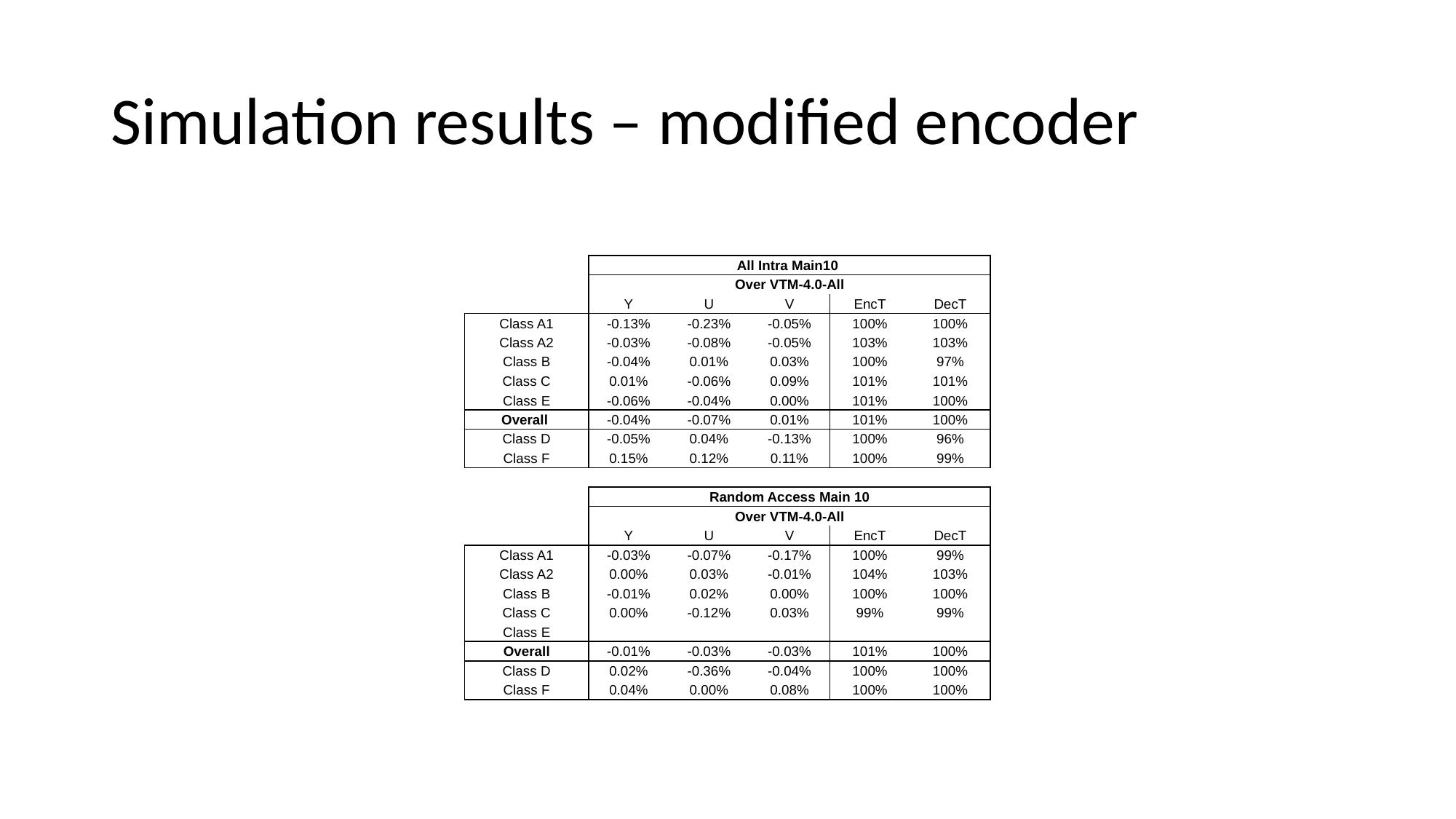

# Simulation results – modified encoder
|  | All Intra Main10 |  |  |  |  |
| --- | --- | --- | --- | --- | --- |
|  | Over VTM-4.0-All |  |  |  |  |
|  | Y | U | V | EncT | DecT |
| Class A1 | -0.13% | -0.23% | -0.05% | 100% | 100% |
| Class A2 | -0.03% | -0.08% | -0.05% | 103% | 103% |
| Class B | -0.04% | 0.01% | 0.03% | 100% | 97% |
| Class C | 0.01% | -0.06% | 0.09% | 101% | 101% |
| Class E | -0.06% | -0.04% | 0.00% | 101% | 100% |
| Overall | -0.04% | -0.07% | 0.01% | 101% | 100% |
| Class D | -0.05% | 0.04% | -0.13% | 100% | 96% |
| Class F | 0.15% | 0.12% | 0.11% | 100% | 99% |
|  |  |  |  |  |  |
|  | Random Access Main 10 |  |  |  |  |
|  | Over VTM-4.0-All |  |  |  |  |
|  | Y | U | V | EncT | DecT |
| Class A1 | -0.03% | -0.07% | -0.17% | 100% | 99% |
| Class A2 | 0.00% | 0.03% | -0.01% | 104% | 103% |
| Class B | -0.01% | 0.02% | 0.00% | 100% | 100% |
| Class C | 0.00% | -0.12% | 0.03% | 99% | 99% |
| Class E |  |  |  |  |  |
| Overall | -0.01% | -0.03% | -0.03% | 101% | 100% |
| Class D | 0.02% | -0.36% | -0.04% | 100% | 100% |
| Class F | 0.04% | 0.00% | 0.08% | 100% | 100% |